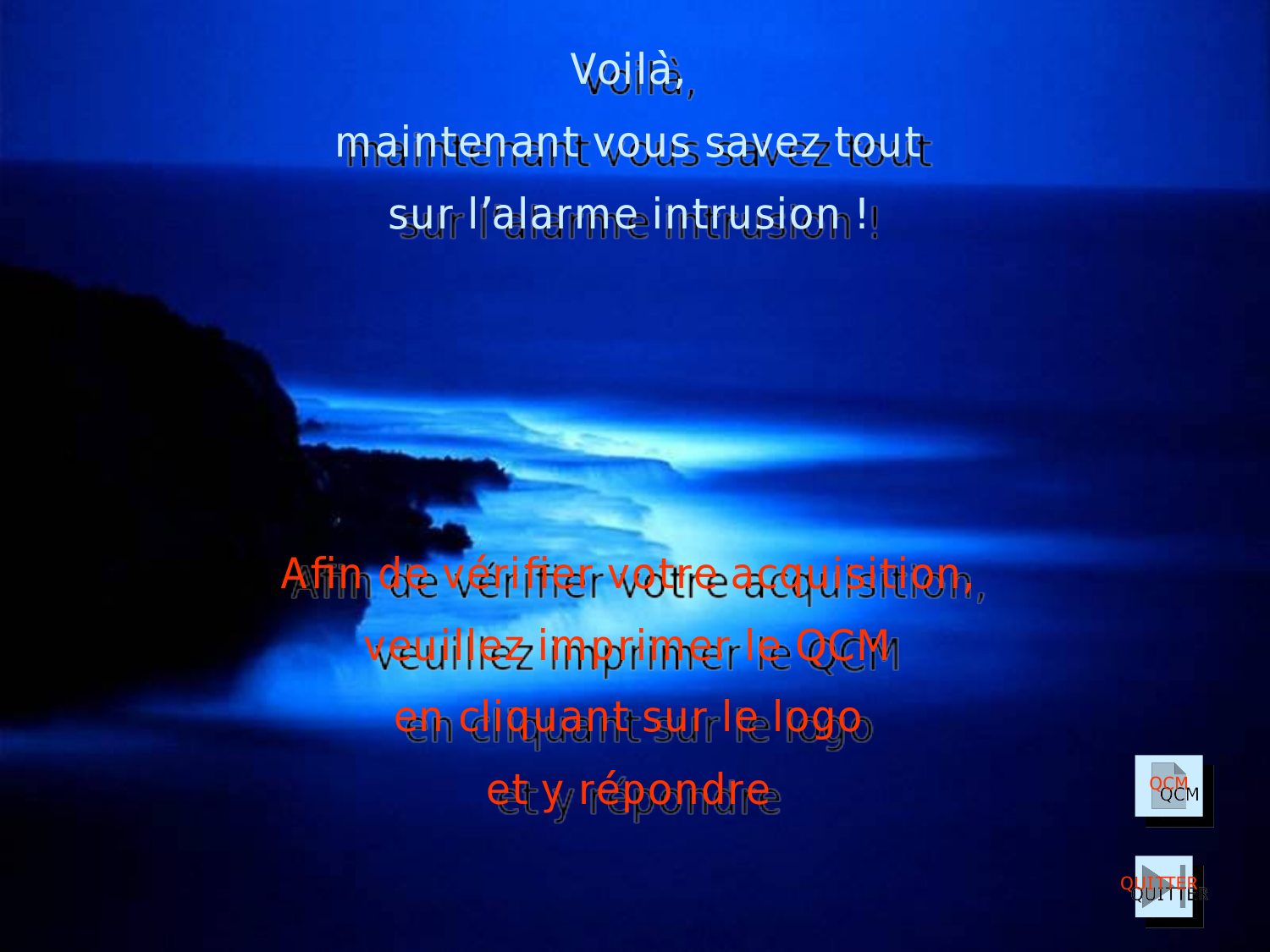

Voilà,
maintenant vous savez tout
sur l’alarme intrusion !

Afin de vérifier votre acquisition,
veuillez imprimer le QCM
en cliquant sur le logo
et y répondre

Concepteur : Ludovic Mauclair
Enseignant en Electrotechnique au lycée Jean Jaurès 35205 Rennes
Contact par e-mail : ludovic.mauclair@ac-rennes.fr
Version 05/2003

QCM

QUITTER